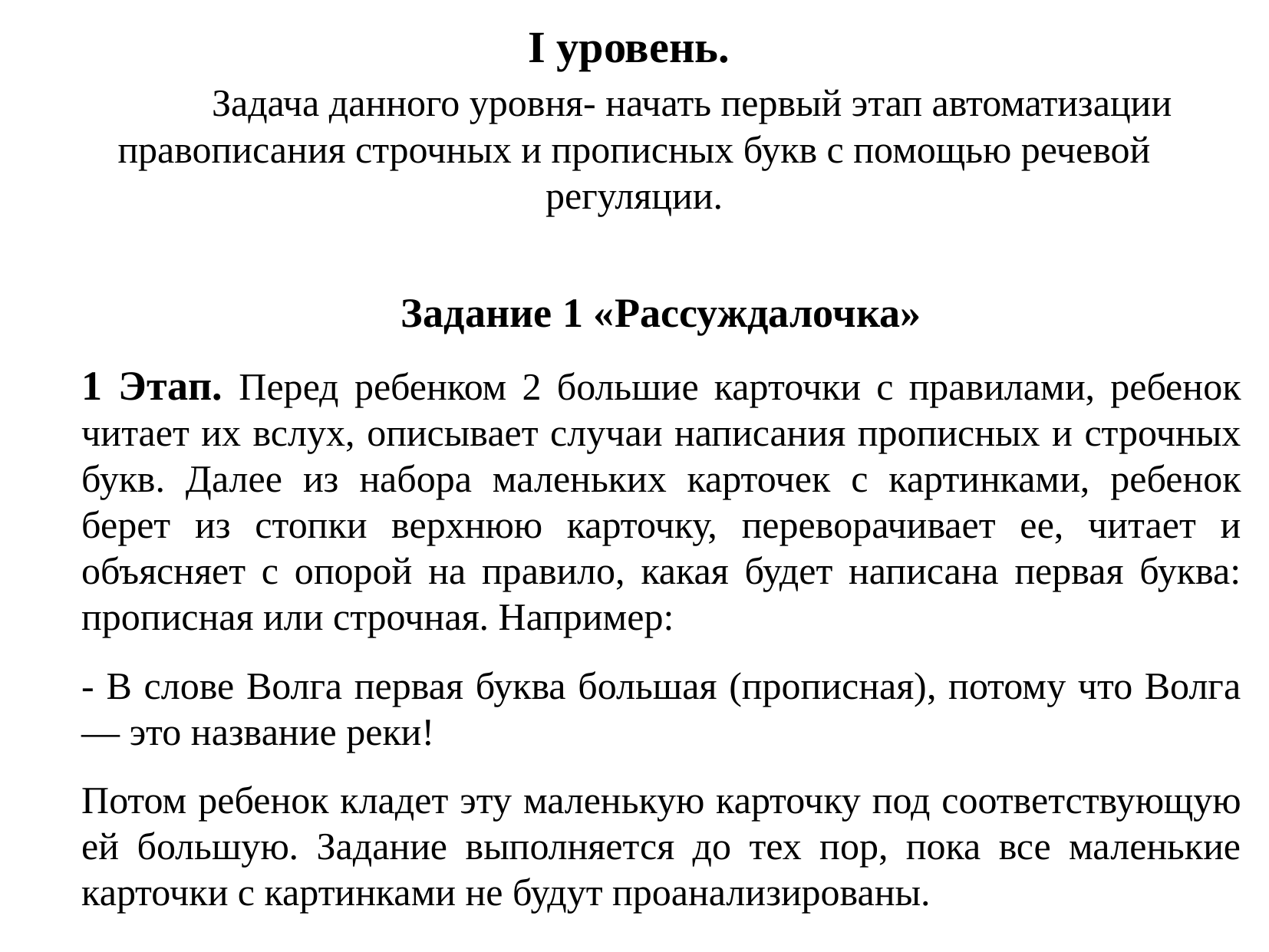

I уровень.
	Задача данного уровня- начать первый этап автоматизации правописания строчных и прописных букв с помощью речевой регуляции.

Задание 1 «Рассуждалочка»
1 Этап. Перед ребенком 2 большие карточки с правилами, ребенок читает их вслух, описывает случаи написания прописных и строчных букв. Далее из набора маленьких карточек с картинками, ребенок берет из стопки верхнюю карточку, переворачивает ее, читает и объясняет с опорой на правило, какая будет написана первая буква: прописная или строчная. Например:
- В слове Волга первая буква большая (прописная), потому что Волга — это название реки!
Потом ребенок кладет эту маленькую карточку под соответствующую ей большую. Задание выполняется до тех пор, пока все маленькие карточки с картинками не будут проанализированы.